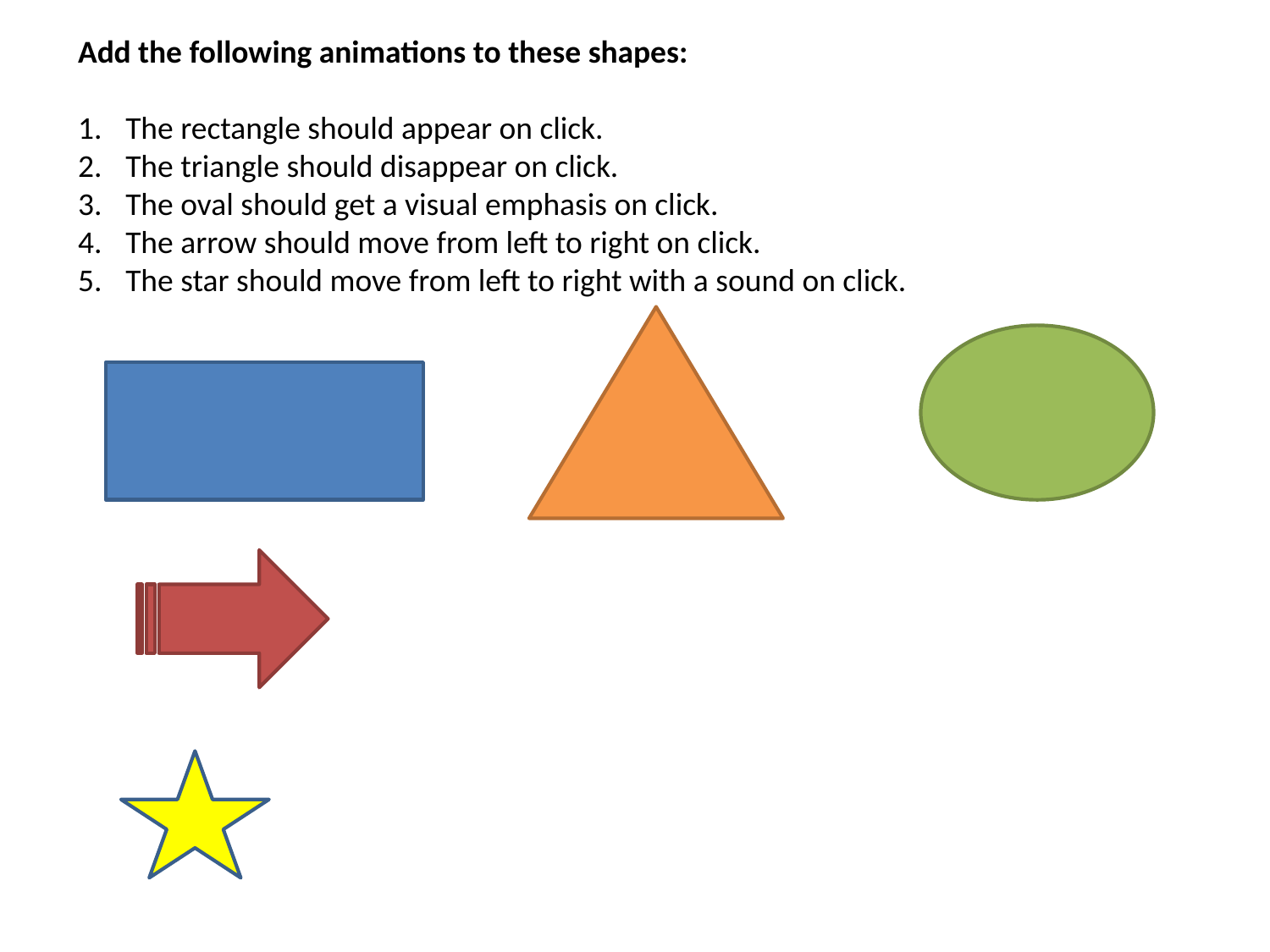

Add the following animations to these shapes:

The rectangle should appear on click.
The triangle should disappear on click.
The oval should get a visual emphasis on click.
The arrow should move from left to right on click.
The star should move from left to right with a sound on click.